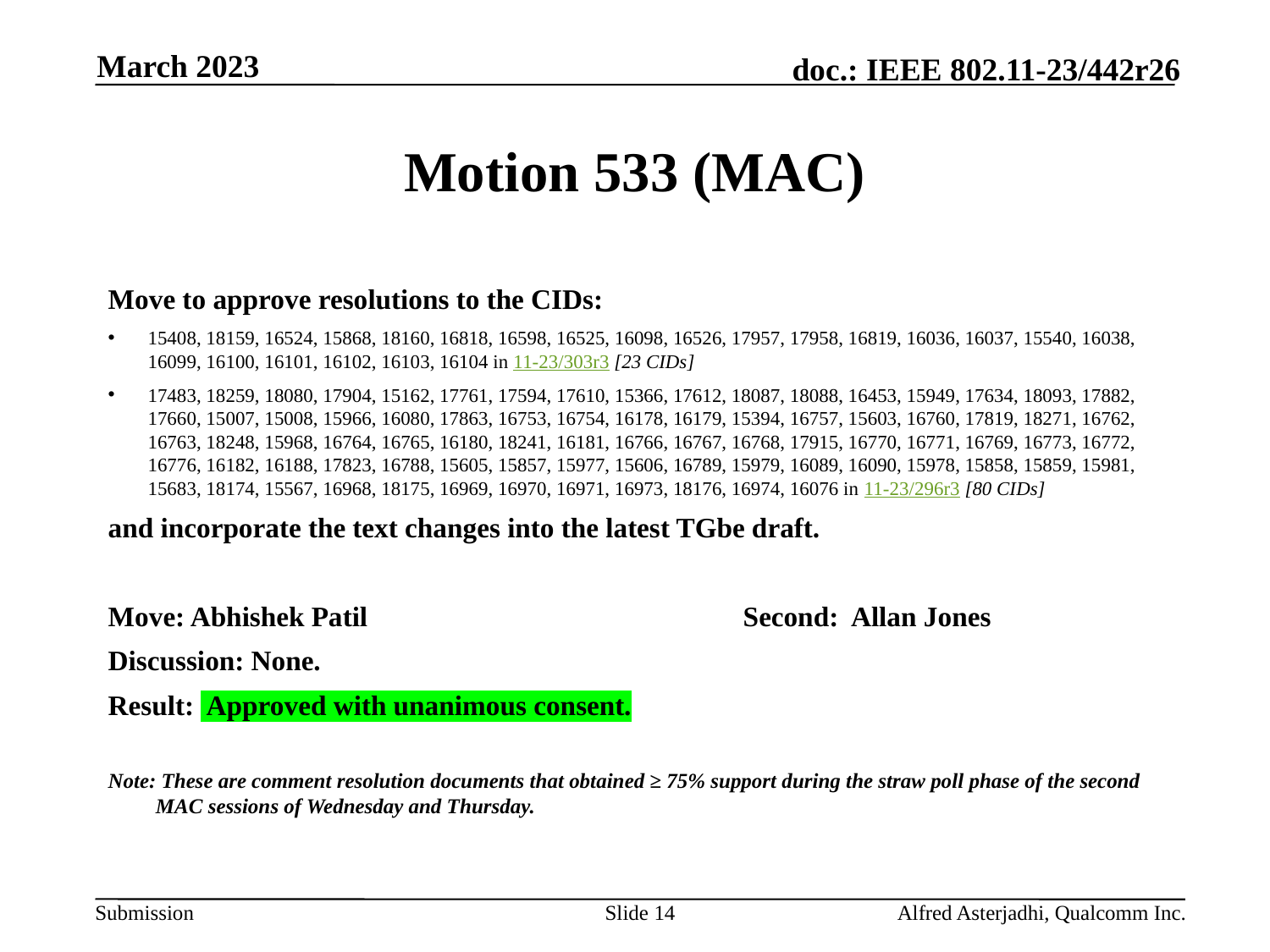

March 2023
# Motion 533 (MAC)
Move to approve resolutions to the CIDs:
15408, 18159, 16524, 15868, 18160, 16818, 16598, 16525, 16098, 16526, 17957, 17958, 16819, 16036, 16037, 15540, 16038, 16099, 16100, 16101, 16102, 16103, 16104 in 11-23/303r3 [23 CIDs]
17483, 18259, 18080, 17904, 15162, 17761, 17594, 17610, 15366, 17612, 18087, 18088, 16453, 15949, 17634, 18093, 17882, 17660, 15007, 15008, 15966, 16080, 17863, 16753, 16754, 16178, 16179, 15394, 16757, 15603, 16760, 17819, 18271, 16762, 16763, 18248, 15968, 16764, 16765, 16180, 18241, 16181, 16766, 16767, 16768, 17915, 16770, 16771, 16769, 16773, 16772, 16776, 16182, 16188, 17823, 16788, 15605, 15857, 15977, 15606, 16789, 15979, 16089, 16090, 15978, 15858, 15859, 15981, 15683, 18174, 15567, 16968, 18175, 16969, 16970, 16971, 16973, 18176, 16974, 16076 in 11-23/296r3 [80 CIDs]
and incorporate the text changes into the latest TGbe draft.

Move: Abhishek Patil			Second:  Allan Jones
Discussion: None.
Result:  Approved with unanimous consent.

Note: These are comment resolution documents that obtained ≥ 75% support during the straw poll phase of the second MAC sessions of Wednesday and Thursday.
Slide 14
Alfred Asterjadhi, Qualcomm Inc.